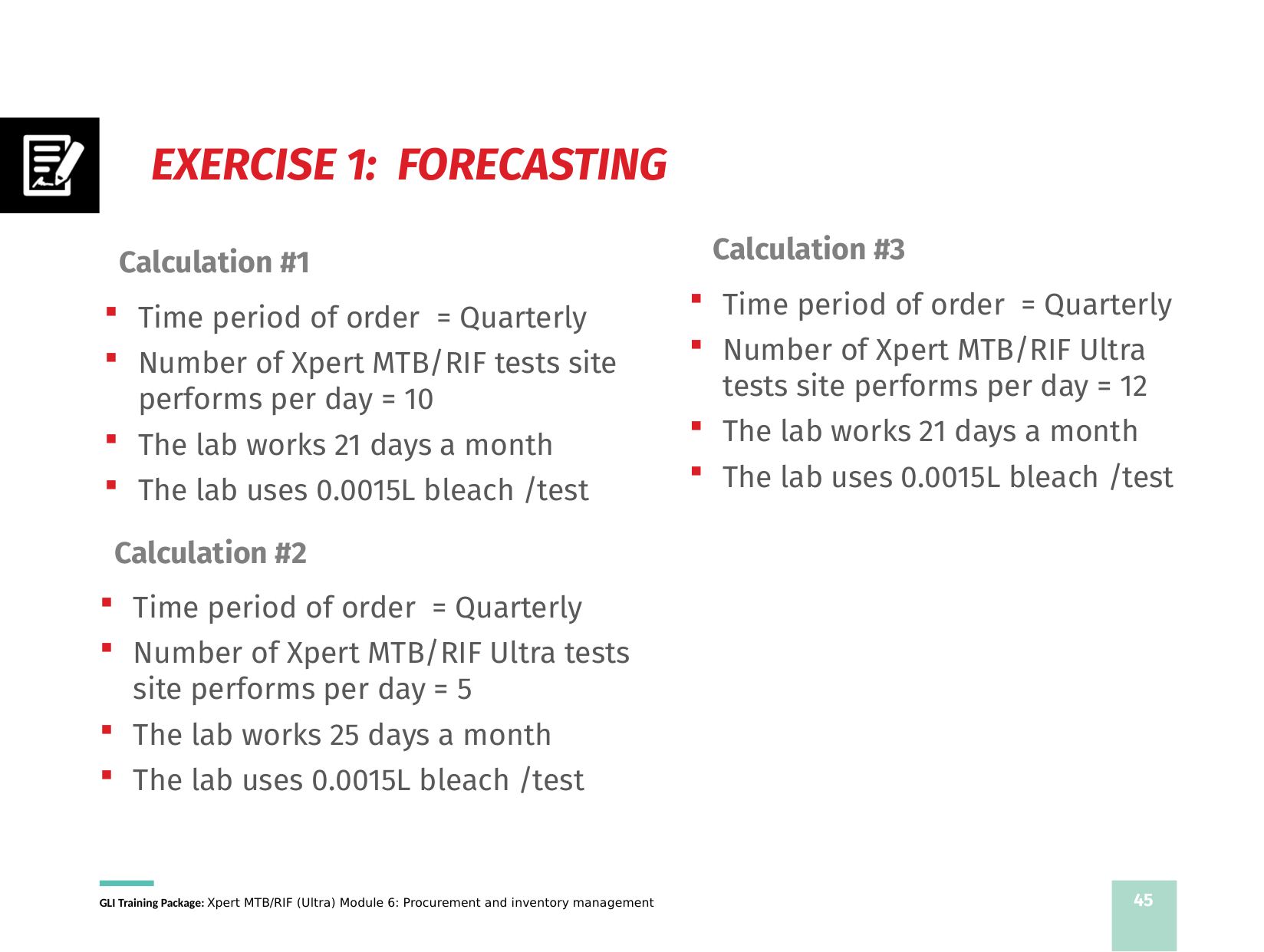

# EXERCISE 1:  FORECASTING
 Calculation #3
Time period of order  = Quarterly
Number of Xpert MTB/RIF Ultra tests site performs per day = 12
The lab works 21 days a month
The lab uses 0.0015L bleach /test

Calculation #1
Time period of order  = Quarterly
Number of Xpert MTB/RIF tests site performs per day = 10
The lab works 21 days a month
The lab uses 0.0015L bleach /test
Calculation #2
Time period of order  = Quarterly
Number of Xpert MTB/RIF Ultra tests site performs per day = 5
The lab works 25 days a month
The lab uses 0.0015L bleach /test